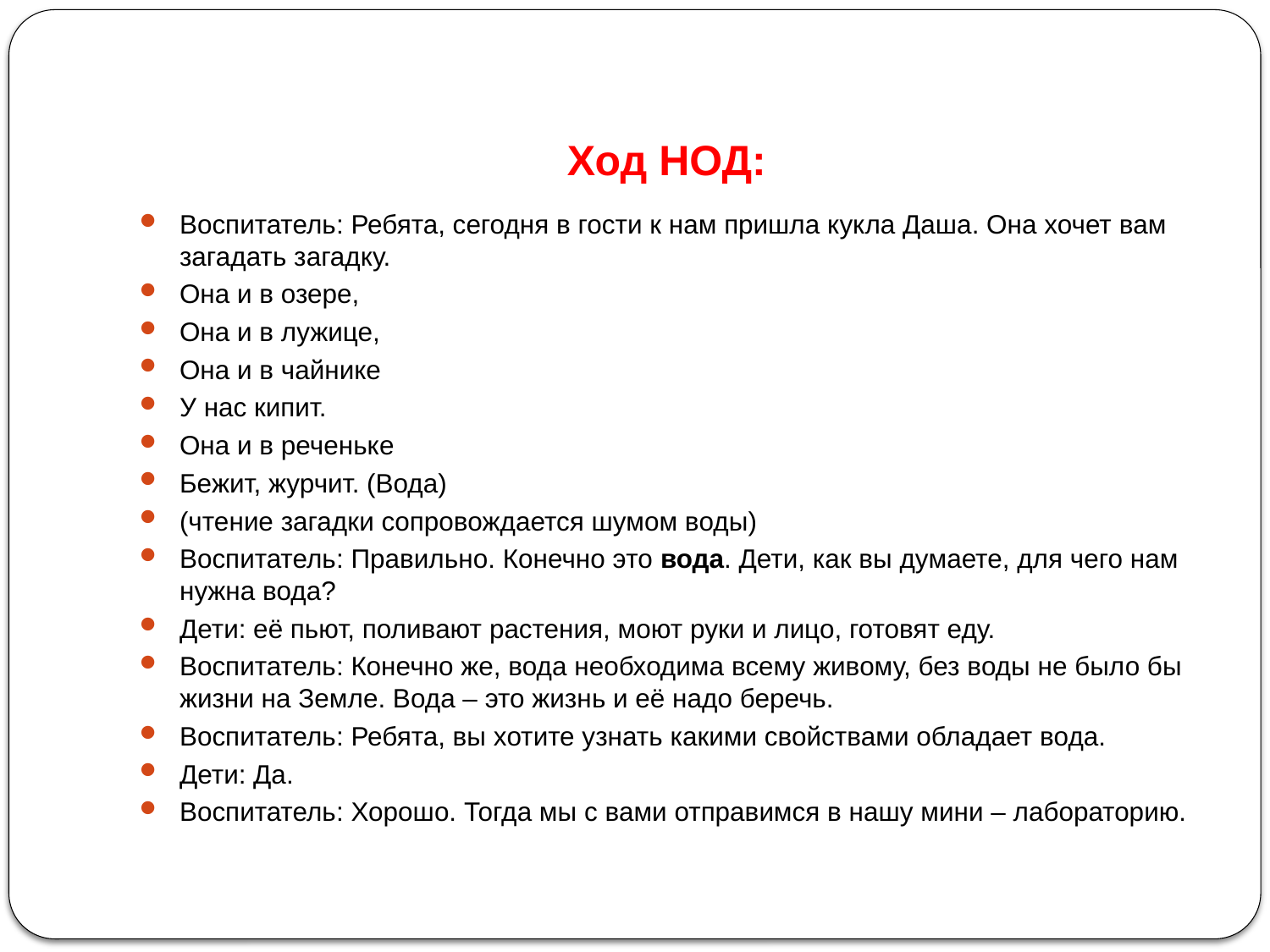

# Ход НОД:
Воспитатель: Ребята, сегодня в гости к нам пришла кукла Даша. Она хочет вам загадать загадку.
Она и в озере,
Она и в лужице,
Она и в чайнике
У нас кипит.
Она и в реченьке
Бежит, журчит. (Вода)
(чтение загадки сопровождается шумом воды)
Воспитатель: Правильно. Конечно это вода. Дети, как вы думаете, для чего нам нужна вода?
Дети: её пьют, поливают растения, моют руки и лицо, готовят еду.
Воспитатель: Конечно же, вода необходима всему живому, без воды не было бы жизни на Земле. Вода – это жизнь и её надо беречь.
Воспитатель: Ребята, вы хотите узнать какими свойствами обладает вода.
Дети: Да.
Воспитатель: Хорошо. Тогда мы с вами отправимся в нашу мини – лабораторию.